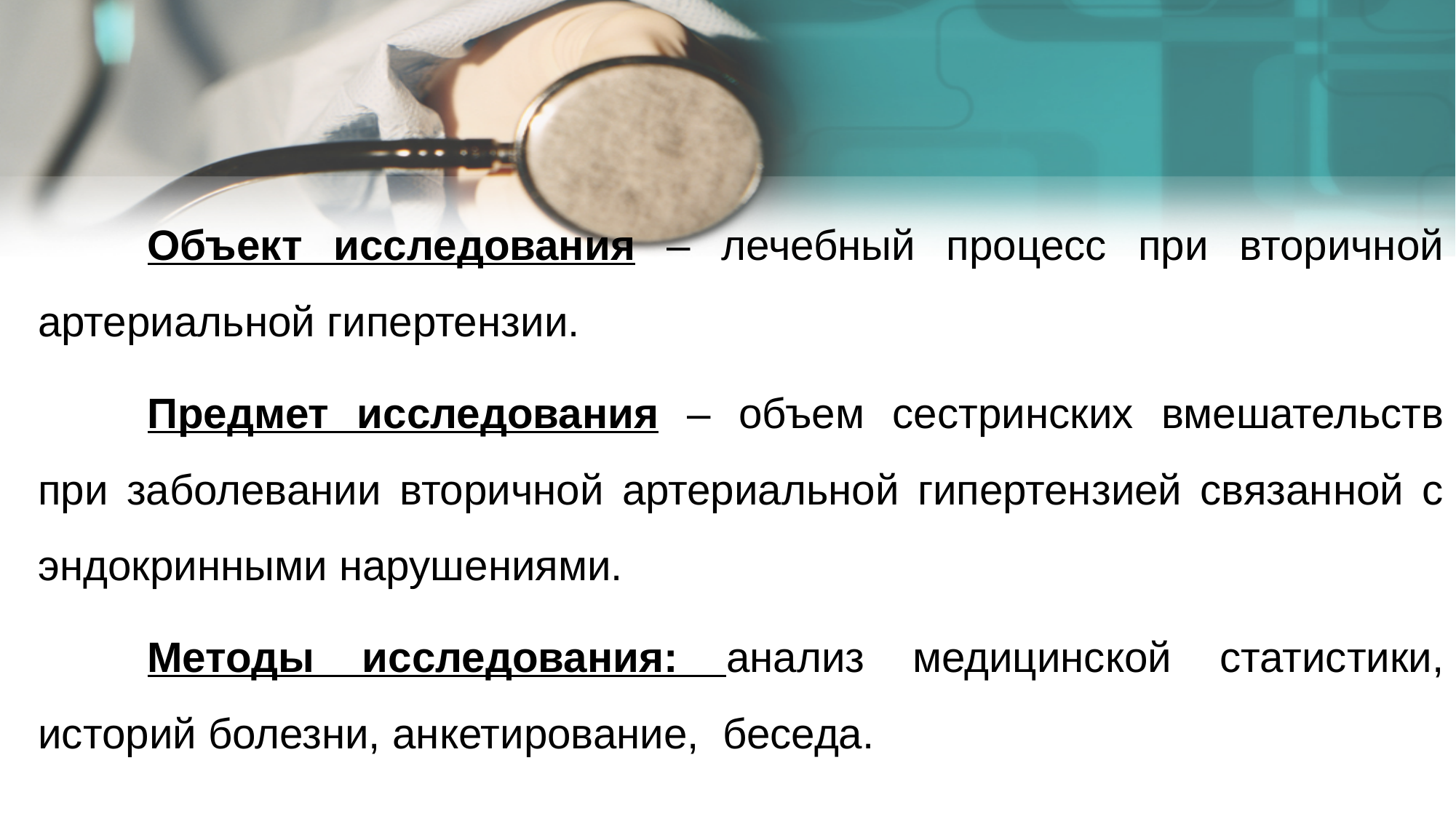

Объект исследования – лечебный процесс при вторичной артериальной гипертензии.
	Предмет исследования – объем сестринских вмешательств при заболевании вторичной артериальной гипертензией связанной с эндокринными нарушениями.
	Методы исследования: анализ медицинской статистики, историй болезни, анкетирование,  беседа.